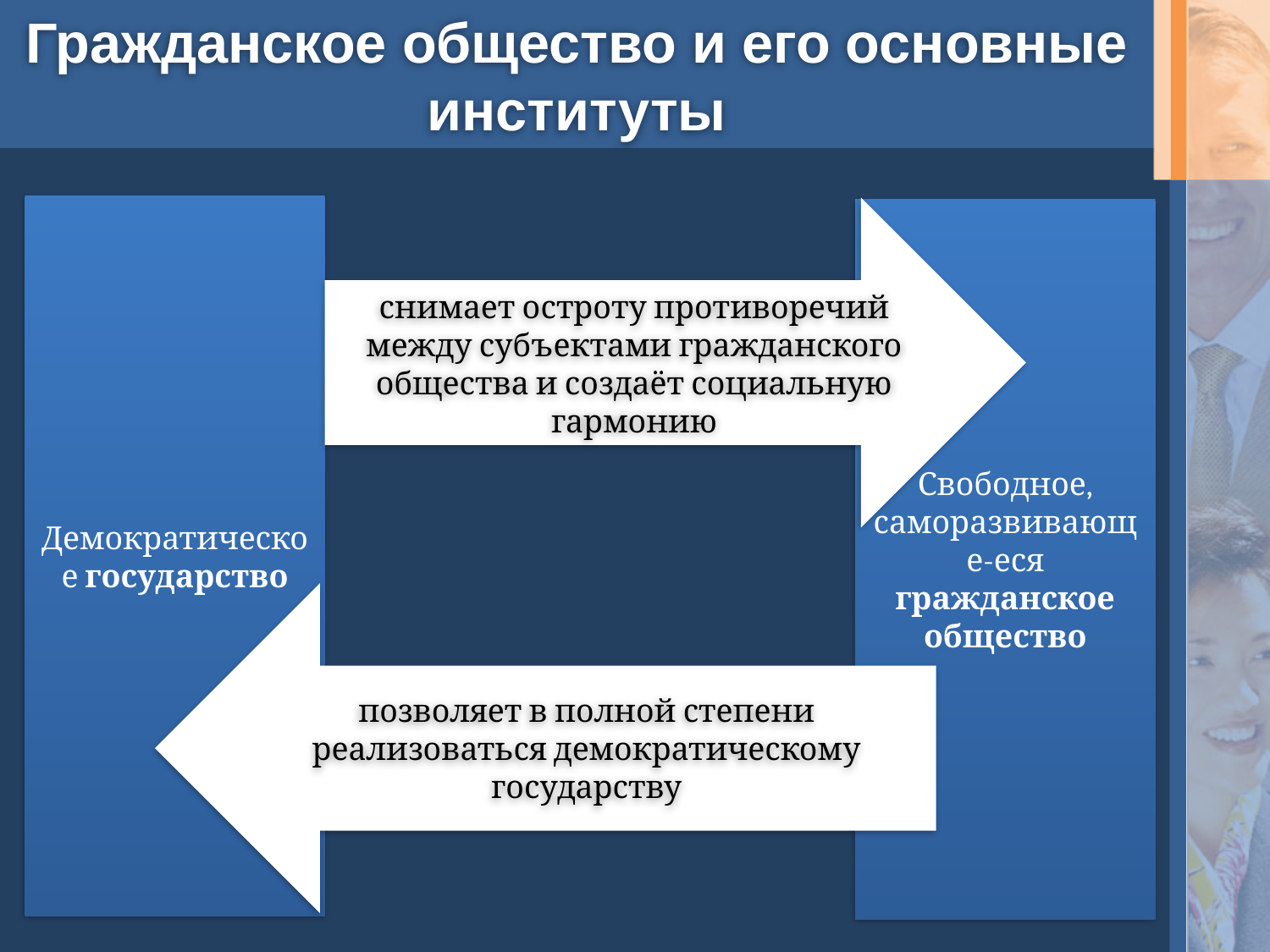

# Гражданское общество и его основные институты

Демократическое государство
Свободное, саморазвивающе-еся гражданское общество
снимает остроту противоречий между субъектами гражданского общества и создаёт социальную гармонию

позволяет в полной степени реализоваться демократическому государству